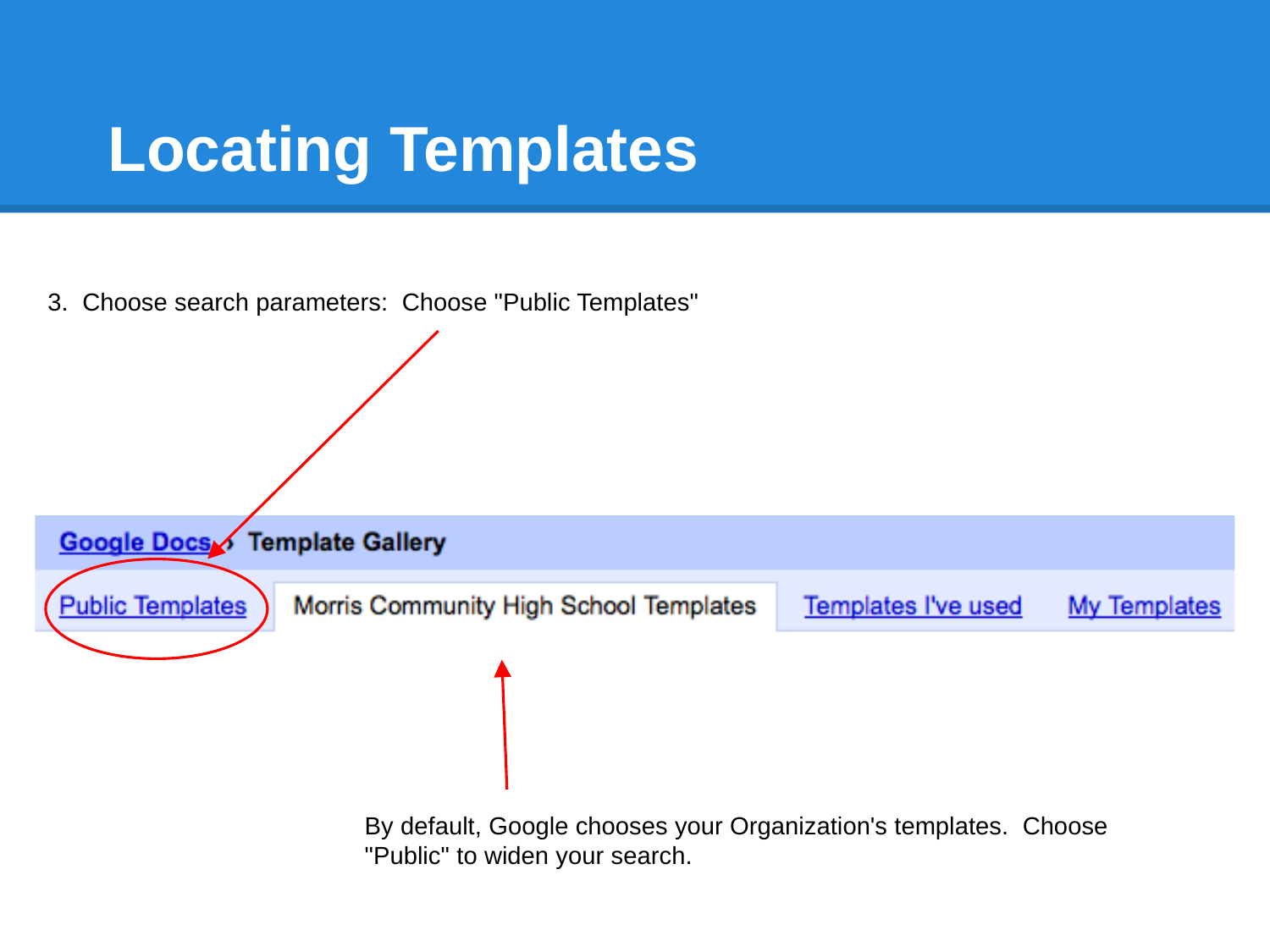

# Locating Templates
3.  Choose search parameters:  Choose "Public Templates"

By default, Google chooses your Organization's templates.  Choose "Public" to widen your search.